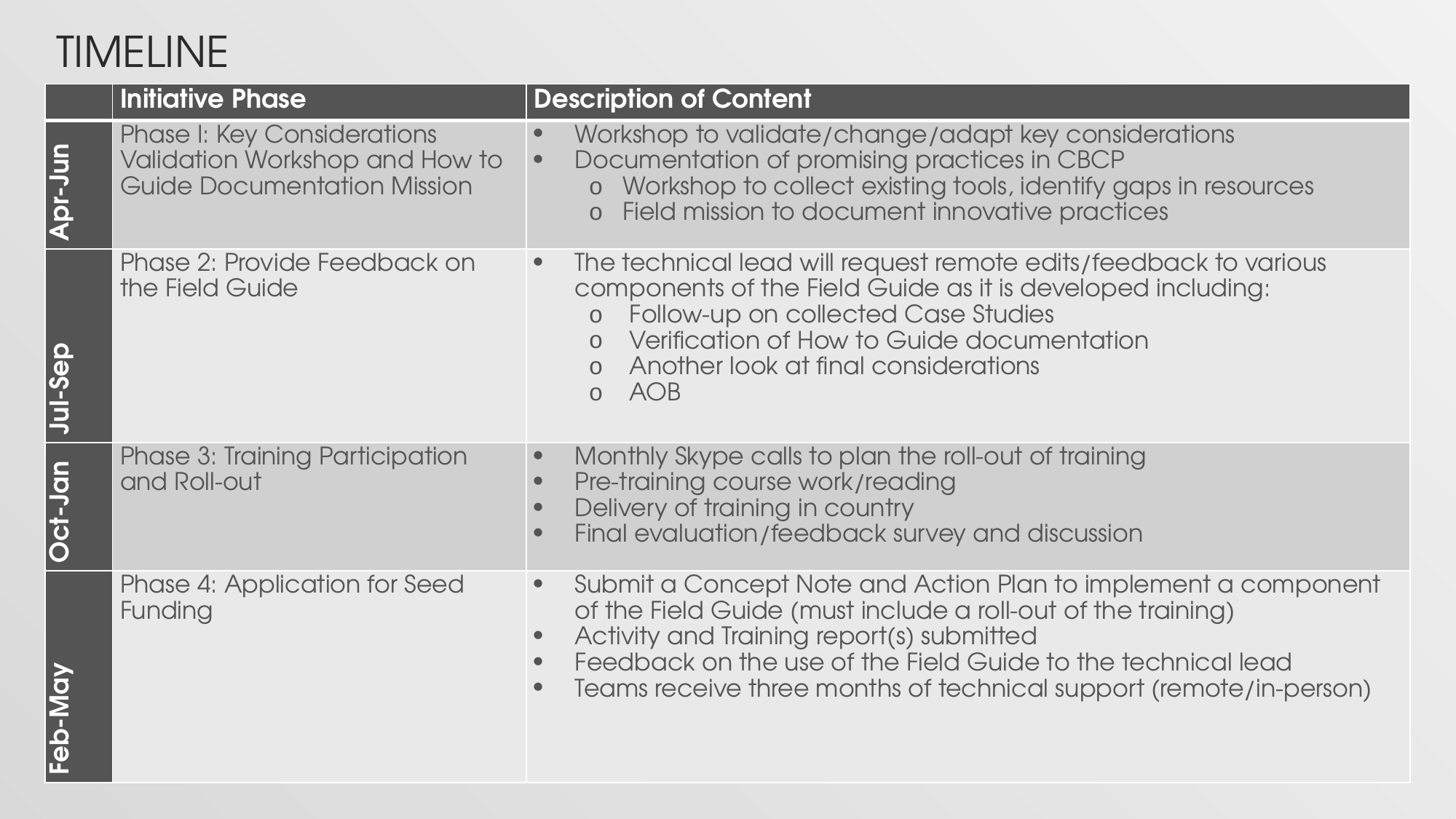

# Timeline
|  | Initiative Phase | Description of Content |
| --- | --- | --- |
| Apr-Jun | Phase I: Key Considerations Validation Workshop and How to Guide Documentation Mission | Workshop to validate/change/adapt key considerations Documentation of promising practices in CBCP Workshop to collect existing tools, identify gaps in resources Field mission to document innovative practices |
| Jul-Sep | Phase 2: Provide Feedback on the Field Guide | The technical lead will request remote edits/feedback to various components of the Field Guide as it is developed including: Follow-up on collected Case Studies Verification of How to Guide documentation Another look at final considerations AOB |
| Oct-Jan | Phase 3: Training Participation and Roll-out | Monthly Skype calls to plan the roll-out of training Pre-training course work/reading Delivery of training in country Final evaluation/feedback survey and discussion |
| Feb-May | Phase 4: Application for Seed Funding | Submit a Concept Note and Action Plan to implement a component of the Field Guide (must include a roll-out of the training) Activity and Training report(s) submitted Feedback on the use of the Field Guide to the technical lead Teams receive three months of technical support (remote/in-person) |